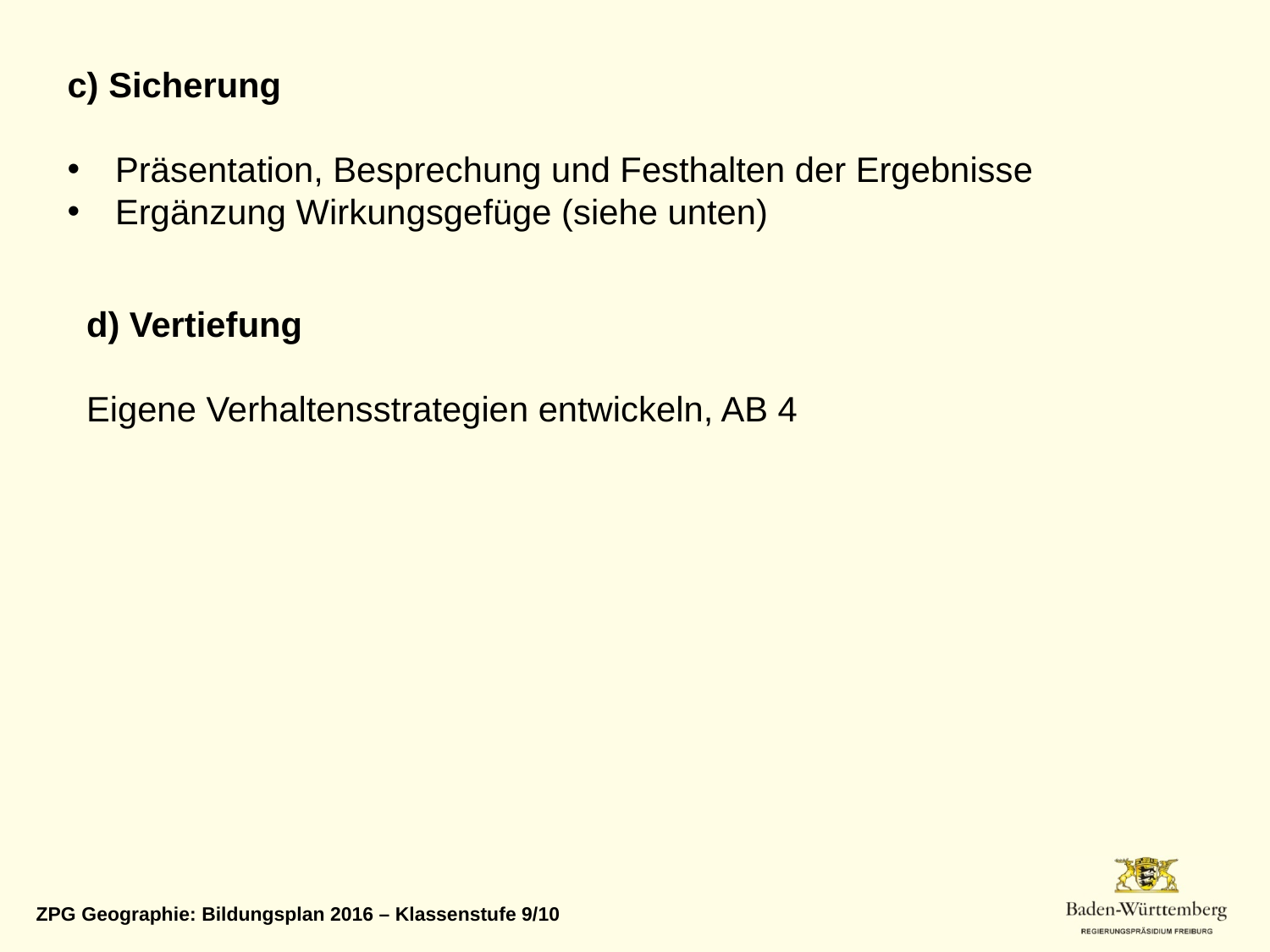

c) Sicherung

Präsentation, Besprechung und Festhalten der Ergebnisse
Ergänzung Wirkungsgefüge (siehe unten)

d) Vertiefung

Eigene Verhaltensstrategien entwickeln, AB 4